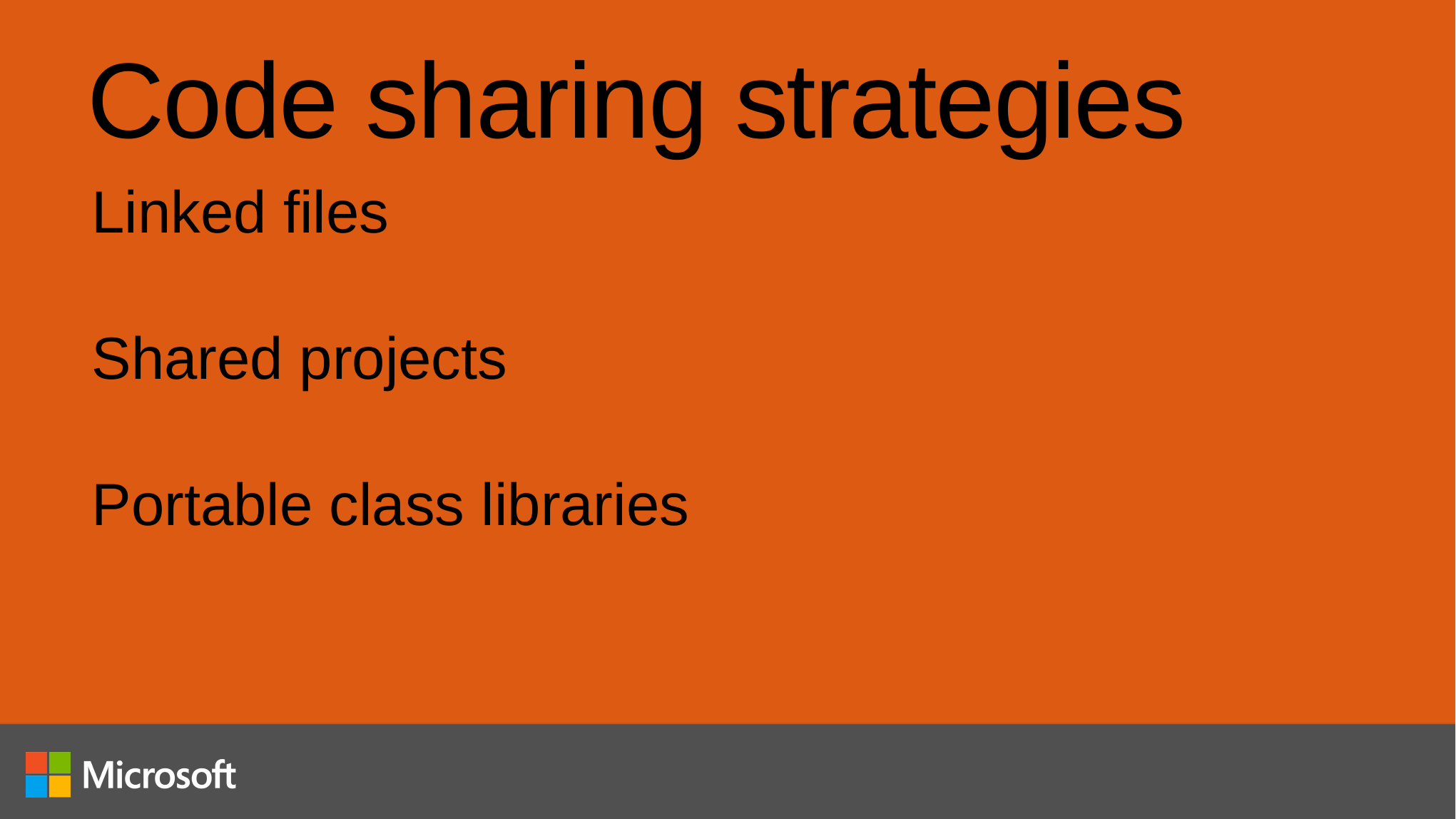

# Code sharing strategies
Linked files

Shared projects

Portable class libraries